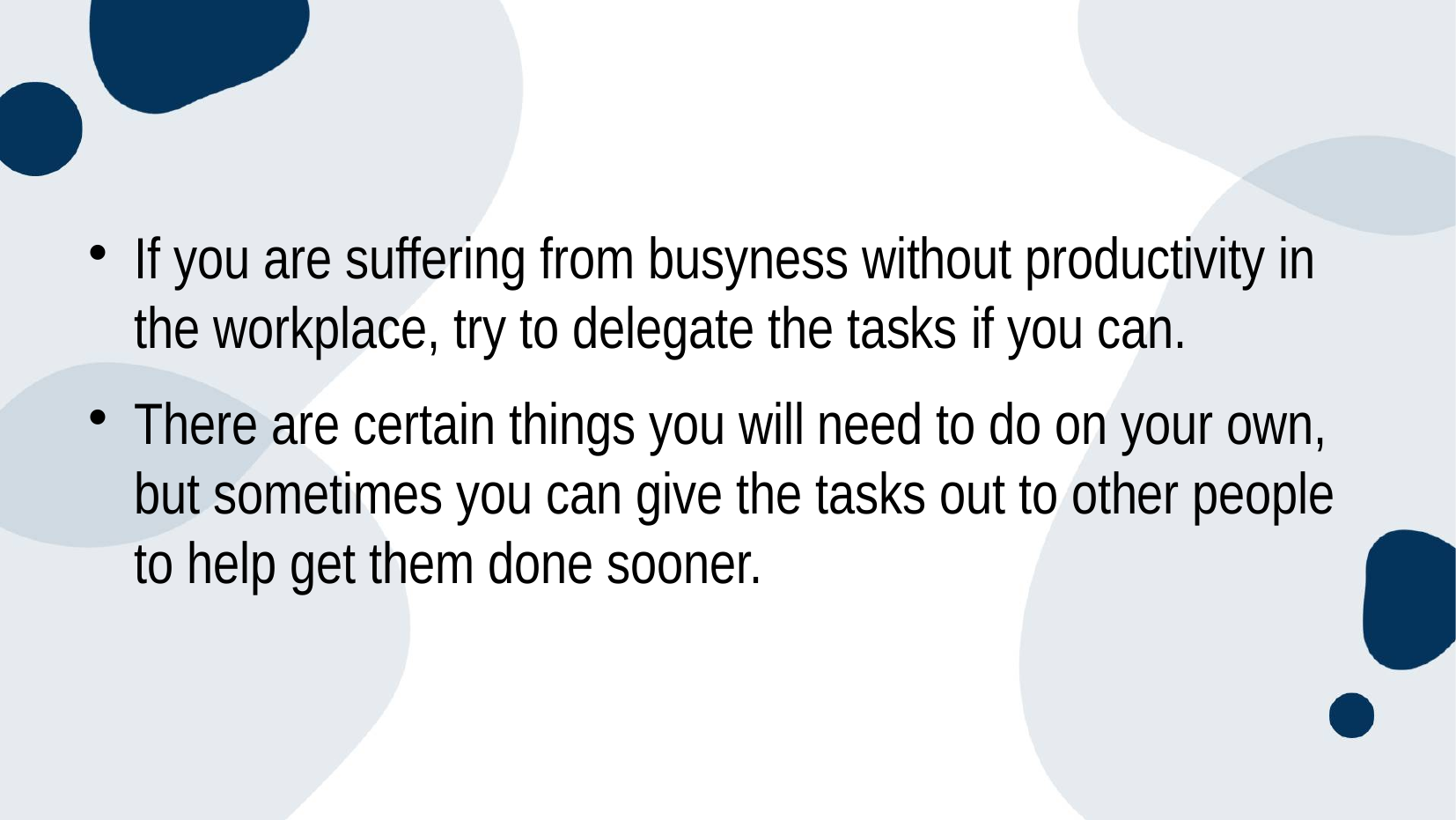

If you are suffering from busyness without productivity in the workplace, try to delegate the tasks if you can.
There are certain things you will need to do on your own, but sometimes you can give the tasks out to other people to help get them done sooner.